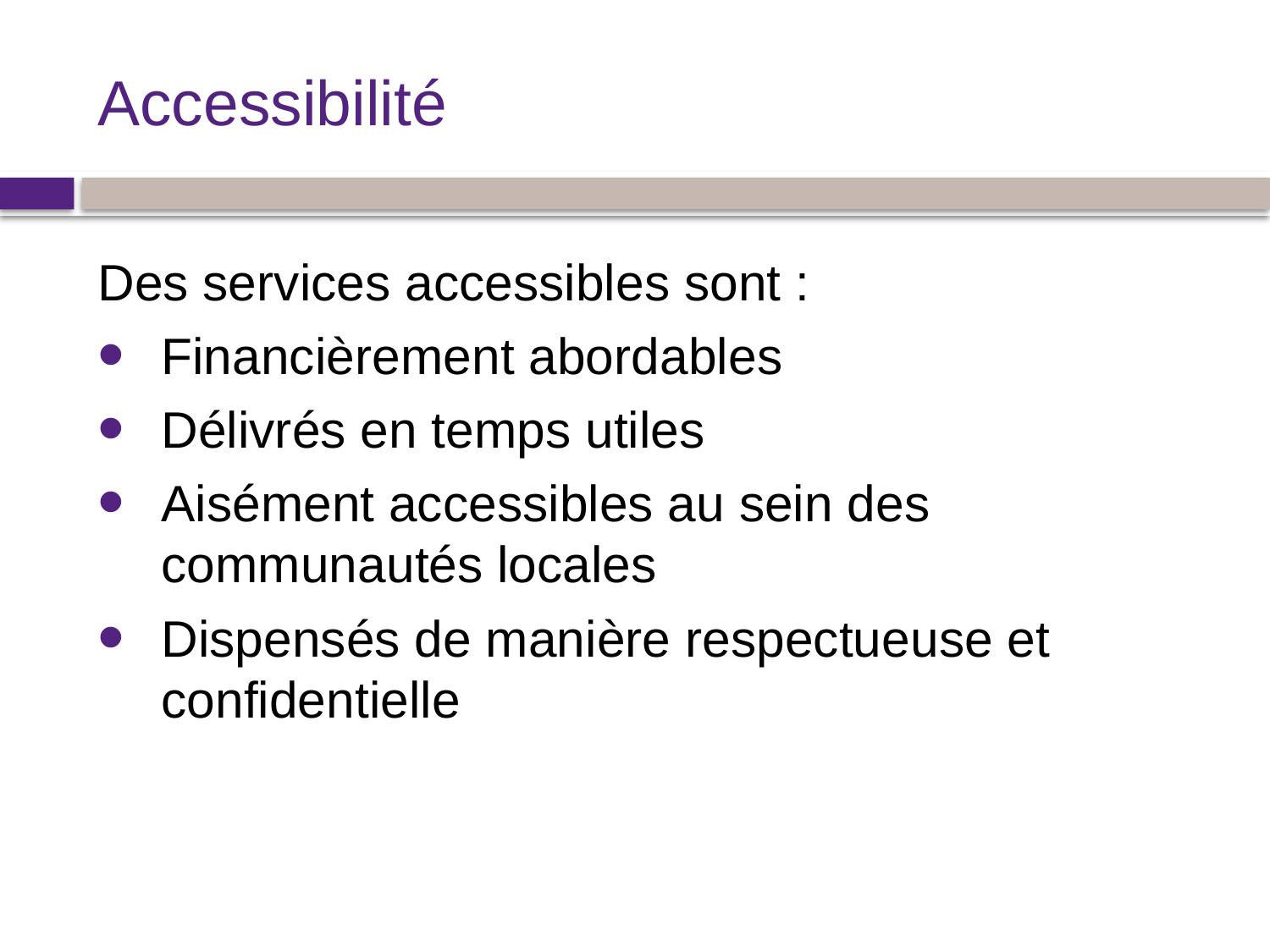

# Accessibilité
Des services accessibles sont :
Financièrement abordables
Délivrés en temps utiles
Aisément accessibles au sein des communautés locales
Dispensés de manière respectueuse et confidentielle